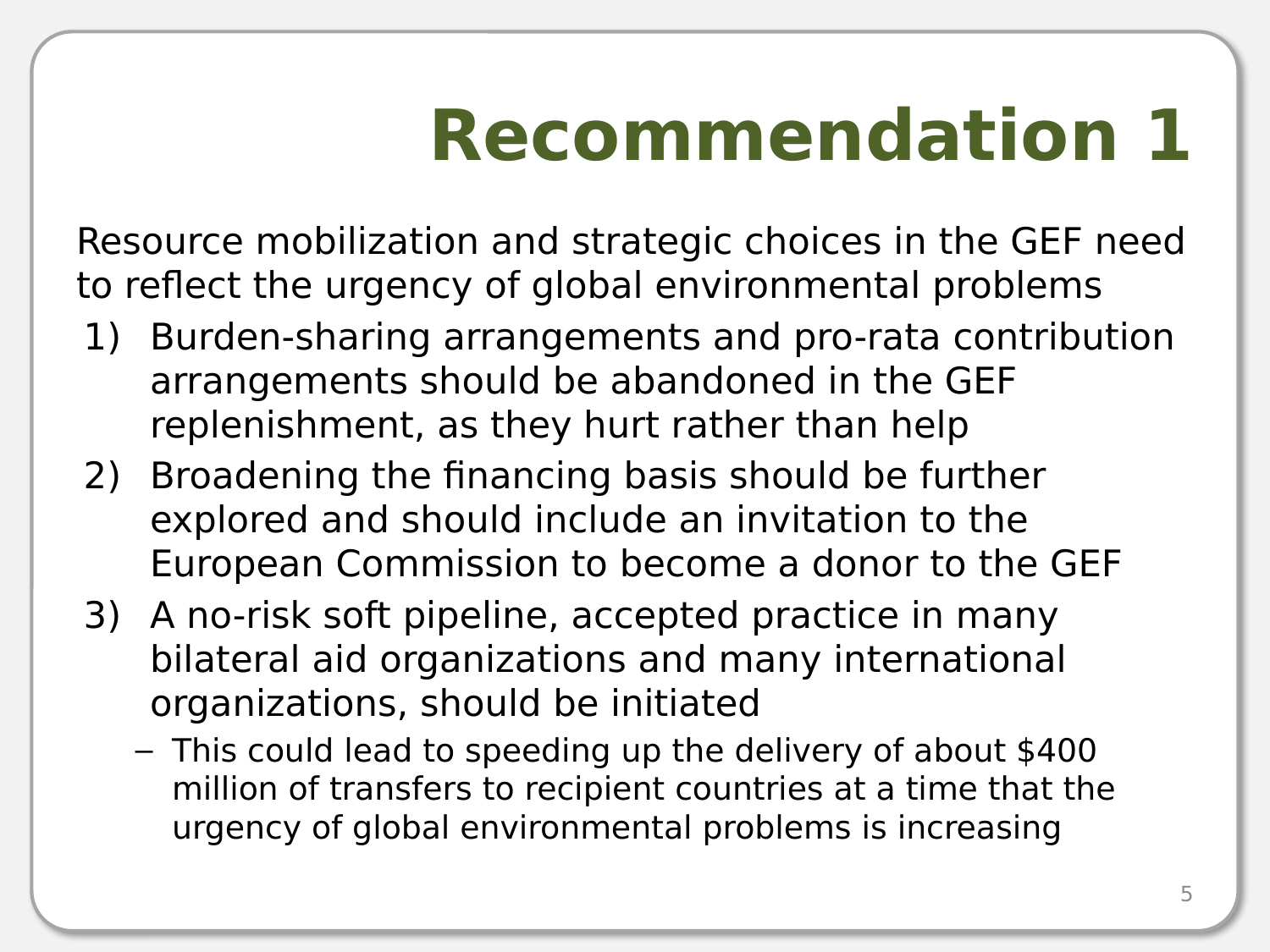

# Recommendation 1
Resource mobilization and strategic choices in the GEF need to reflect the urgency of global environmental problems
Burden-sharing arrangements and pro-rata contribution arrangements should be abandoned in the GEF replenishment, as they hurt rather than help
Broadening the financing basis should be further explored and should include an invitation to the European Commission to become a donor to the GEF
A no-risk soft pipeline, accepted practice in many bilateral aid organizations and many international organizations, should be initiated
This could lead to speeding up the delivery of about $400 million of transfers to recipient countries at a time that the urgency of global environmental problems is increasing

5